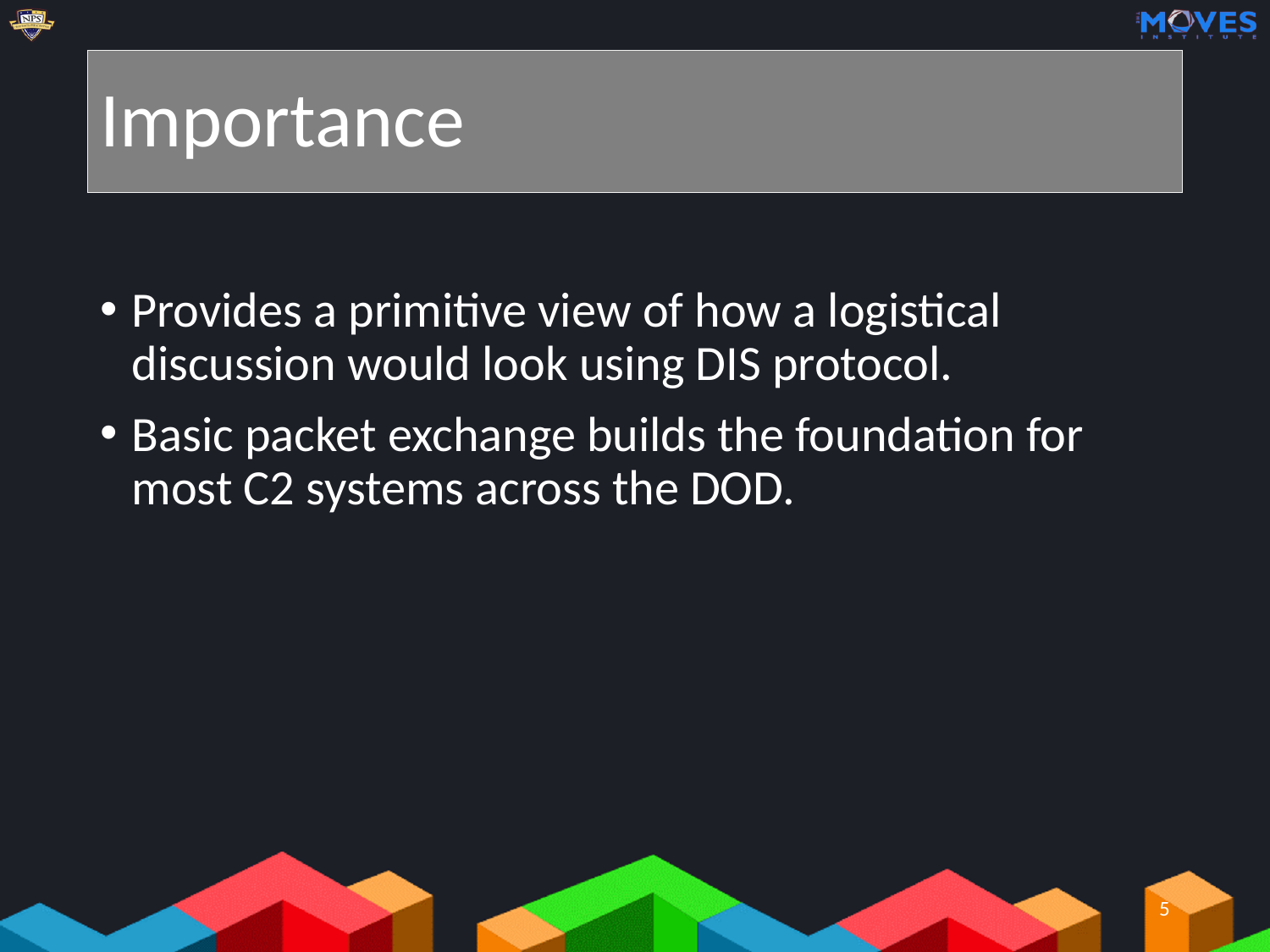

# Importance
Provides a primitive view of how a logistical discussion would look using DIS protocol.
Basic packet exchange builds the foundation for most C2 systems across the DOD.
5